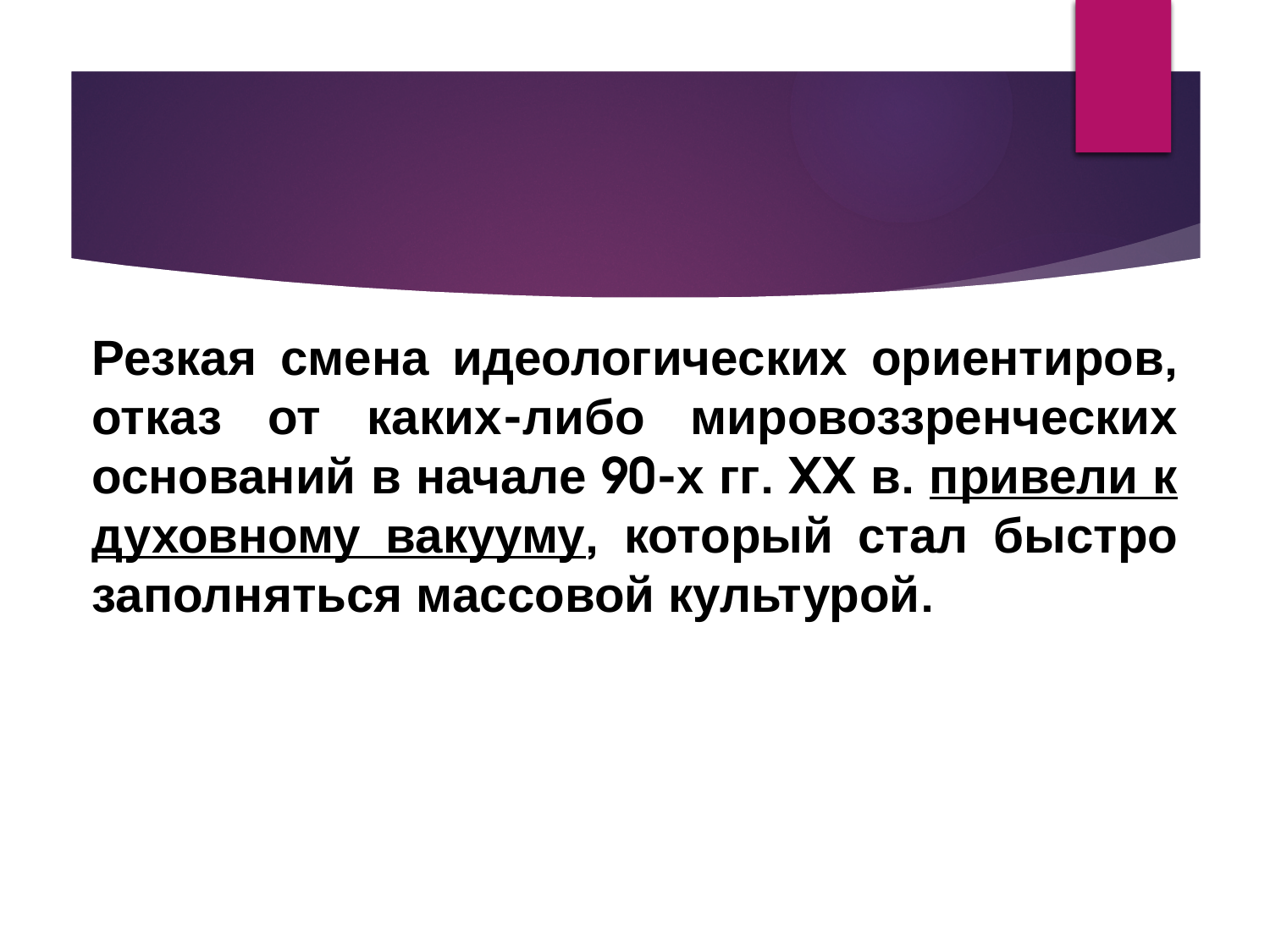

Резкая смена идеологических ориентиров, отказ от каких-либо мировоззренческих оснований в начале 90-х гг. XX в. привели к духовному вакууму, который стал быстро заполняться массовой культурой.